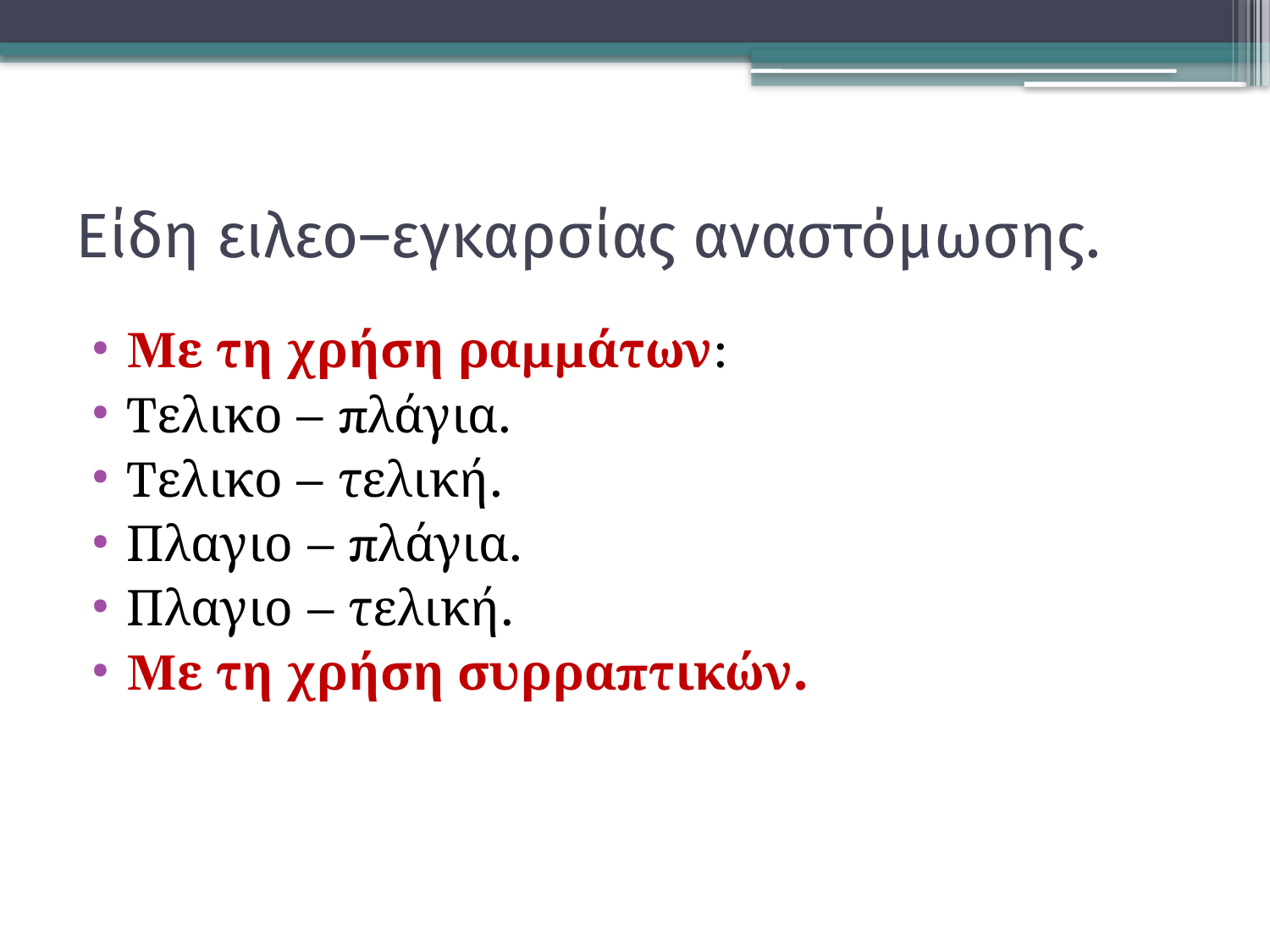

# Είδη ειλεο–εγκαρσίας αναστόμωσης.
Με τη χρήση ραμμάτων:
Τελικο – πλάγια.
Τελικο – τελική.
Πλαγιο – πλάγια.
Πλαγιο – τελική.
Με τη χρήση συρραπτικών.